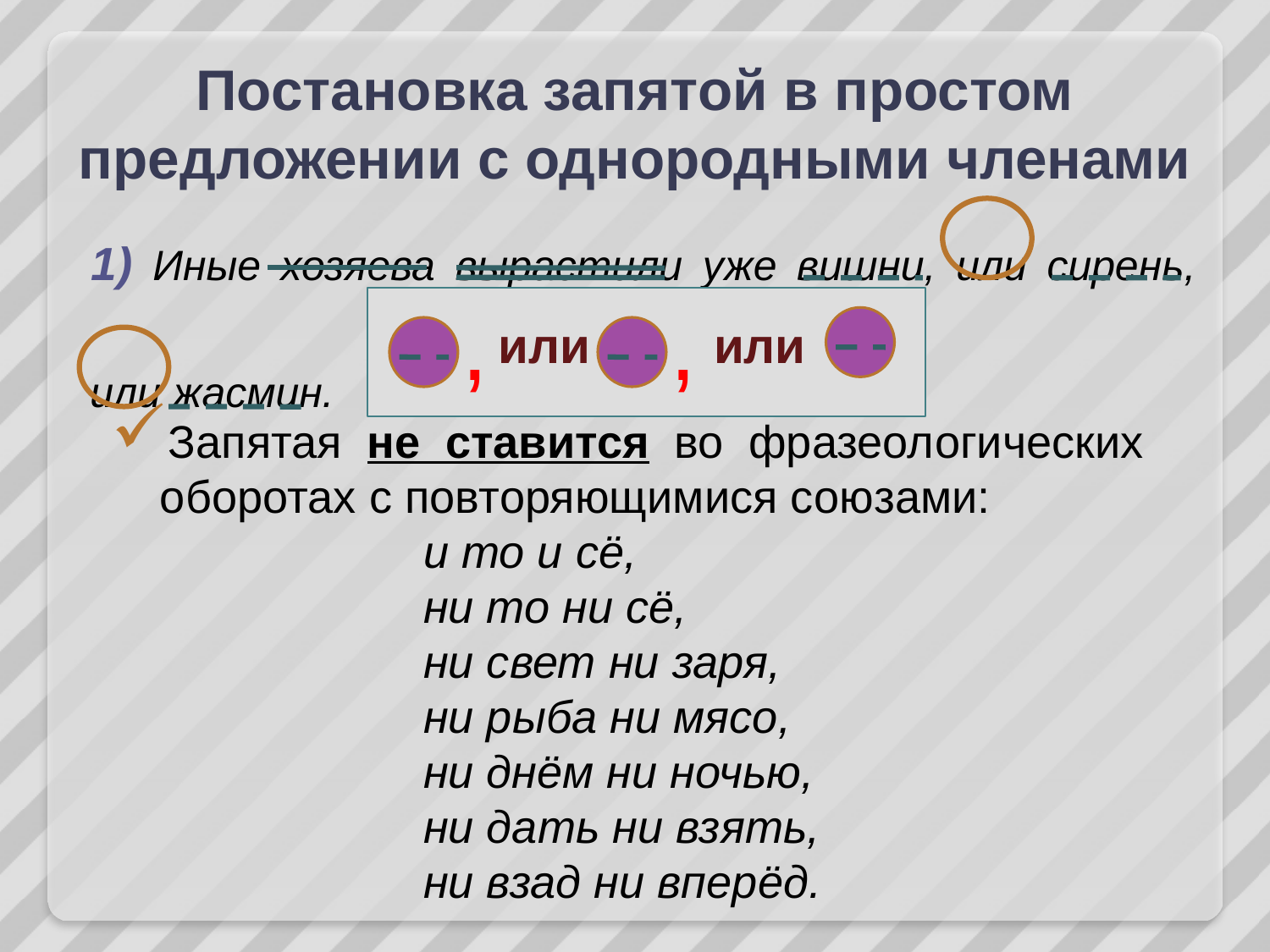

# Постановка запятой в простом предложении с однородными членами

 Иные хозяева вырастили уже вишни, или сирень, или жасмин.

,
,
         или         или

Запятая не ставится во фразеологических оборотах с повторяющимися союзами:
и то и сё,
ни то ни сё,
ни свет ни заря,
ни рыба ни мясо,
ни днём ни ночью,
ни дать ни взять,
ни взад ни вперёд.